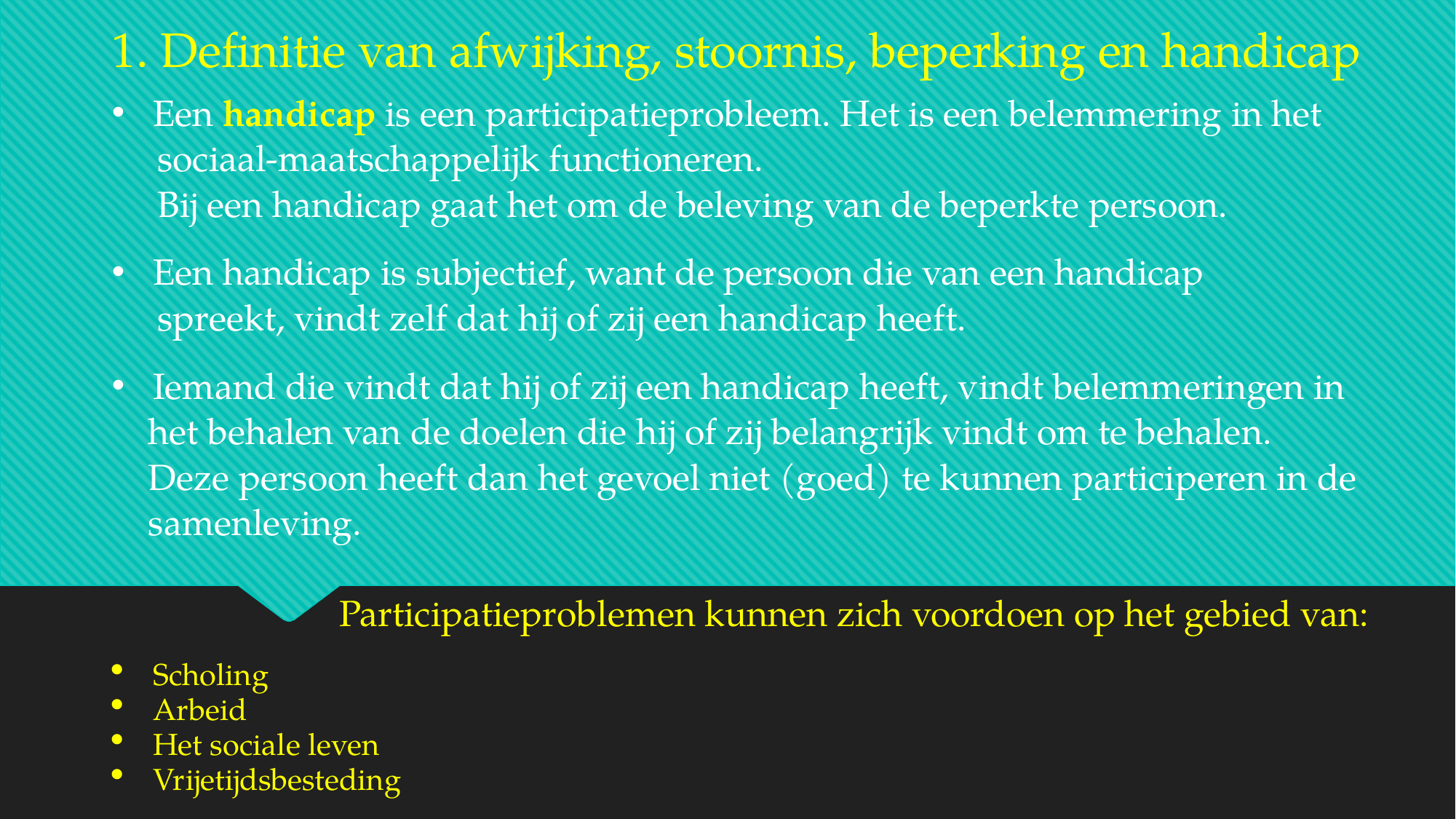

1. Definitie van afwijking, stoornis, beperking en handicap
Een handicap is een participatieprobleem. Het is een belemmering in het

     sociaal-maatschappelijk functioneren.

     Bij een handicap gaat het om de beleving van de beperkte persoon.

Een handicap is subjectief, want de persoon die van een handicap

     spreekt, vindt zelf dat hij of zij een handicap heeft.

Iemand die vindt dat hij of zij een handicap heeft, vindt belemmeringen in

    het behalen van de doelen die hij of zij belangrijk vindt om te behalen.

    Deze persoon heeft dan het gevoel niet (goed) te kunnen participeren in de

    samenleving.

                         Participatieproblemen kunnen zich voordoen op het gebied van:

Scholing
Arbeid
Het sociale leven
Vrijetijdsbesteding